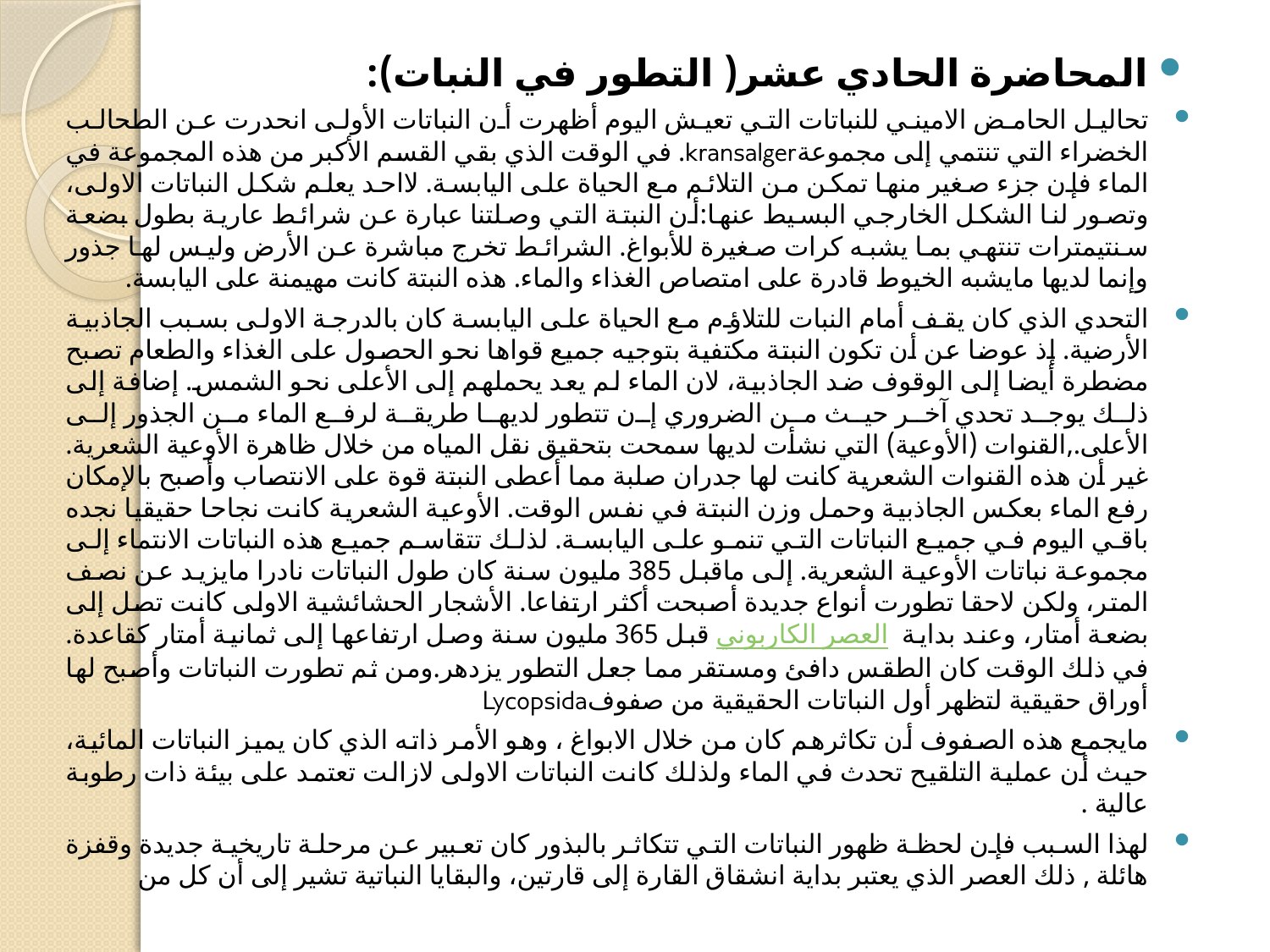

#
المحاضرة الحادي عشر( التطور في النبات):
تحاليل الحامض الاميني للنباتات التي تعيش اليوم أظهرت أن النباتات الأولى انحدرت عن الطحالب الخضراء التي تنتمي إلى مجموعةkransalger. في الوقت الذي بقي القسم الأكبر من هذه المجموعة في الماء فإن جزء صغير منها تمكن من التلائم مع الحياة على اليابسة. لااحد يعلم شكل النباتات الاولى، وتصور لنا الشكل الخارجي البسيط عنها:أن النبتة التي وصلتنا عبارة عن شرائط عارية بطول بضعة سنتيمترات تنتهي بما يشبه كرات صغيرة للأبواغ. الشرائط تخرج مباشرة عن الأرض وليس لها جذور وإنما لديها مايشبه الخيوط قادرة على امتصاص الغذاء والماء. هذه النبتة كانت مهيمنة على اليابسة.
التحدي الذي كان يقف أمام النبات للتلاؤم مع الحياة على اليابسة كان بالدرجة الاولى بسبب الجاذبية الأرضية. إذ عوضا عن أن تكون النبتة مكتفية بتوجيه جميع قواها نحو الحصول على الغذاء والطعام تصبح مضطرة أيضا إلى الوقوف ضد الجاذبية، لان الماء لم يعد يحملهم إلى الأعلى نحو الشمس. إضافة إلى ذلك يوجد تحدي آخر حيث من الضروري إن تتطور لديها طريقة لرفع الماء من الجذور إلى الأعلى.,القنوات (الأوعية) التي نشأت لديها سمحت بتحقيق نقل المياه من خلال ظاهرة الأوعية الشعرية. غير أن هذه القنوات الشعرية كانت لها جدران صلبة مما أعطى النبتة قوة على الانتصاب وأصبح بالإمكان رفع الماء بعكس الجاذبية وحمل وزن النبتة في نفس الوقت. الأوعية الشعرية كانت نجاحا حقيقيا نجده باقي اليوم في جميع النباتات التي تنمو على اليابسة. لذلك تتقاسم جميع هذه النباتات الانتماء إلى مجموعة نباتات الأوعية الشعرية. إلى ماقبل 385 مليون سنة كان طول النباتات نادرا مايزيد عن نصف المتر، ولكن لاحقا تطورت أنواع جديدة أصبحت أكثر ارتفاعا. الأشجار الحشائشية الاولى كانت تصل إلى بضعة أمتار، وعند بداية  العصر الكاربوني قبل 365 مليون سنة وصل ارتفاعها إلى ثمانية أمتار كقاعدة. في ذلك الوقت كان الطقس دافئ ومستقر مما جعل التطور يزدهر.ومن ثم تطورت النباتات وأصبح لها أوراق حقيقية لتظهر أول النباتات الحقيقية من صفوفLycopsida
مايجمع هذه الصفوف أن تكاثرهم كان من خلال الابواغ ، وهو الأمر ذاته الذي كان يميز النباتات المائية، حيث أن عملية التلقيح تحدث في الماء ولذلك كانت النباتات الاولى لازالت تعتمد على بيئة ذات رطوبة عالية .
لهذا السبب فإن لحظة ظهور النباتات التي تتكاثر بالبذور كان تعبير عن مرحلة تاريخية جديدة وقفزة هائلة , ذلك العصر الذي يعتبر بداية انشقاق القارة إلى قارتين، والبقايا النباتية تشير إلى أن كل من